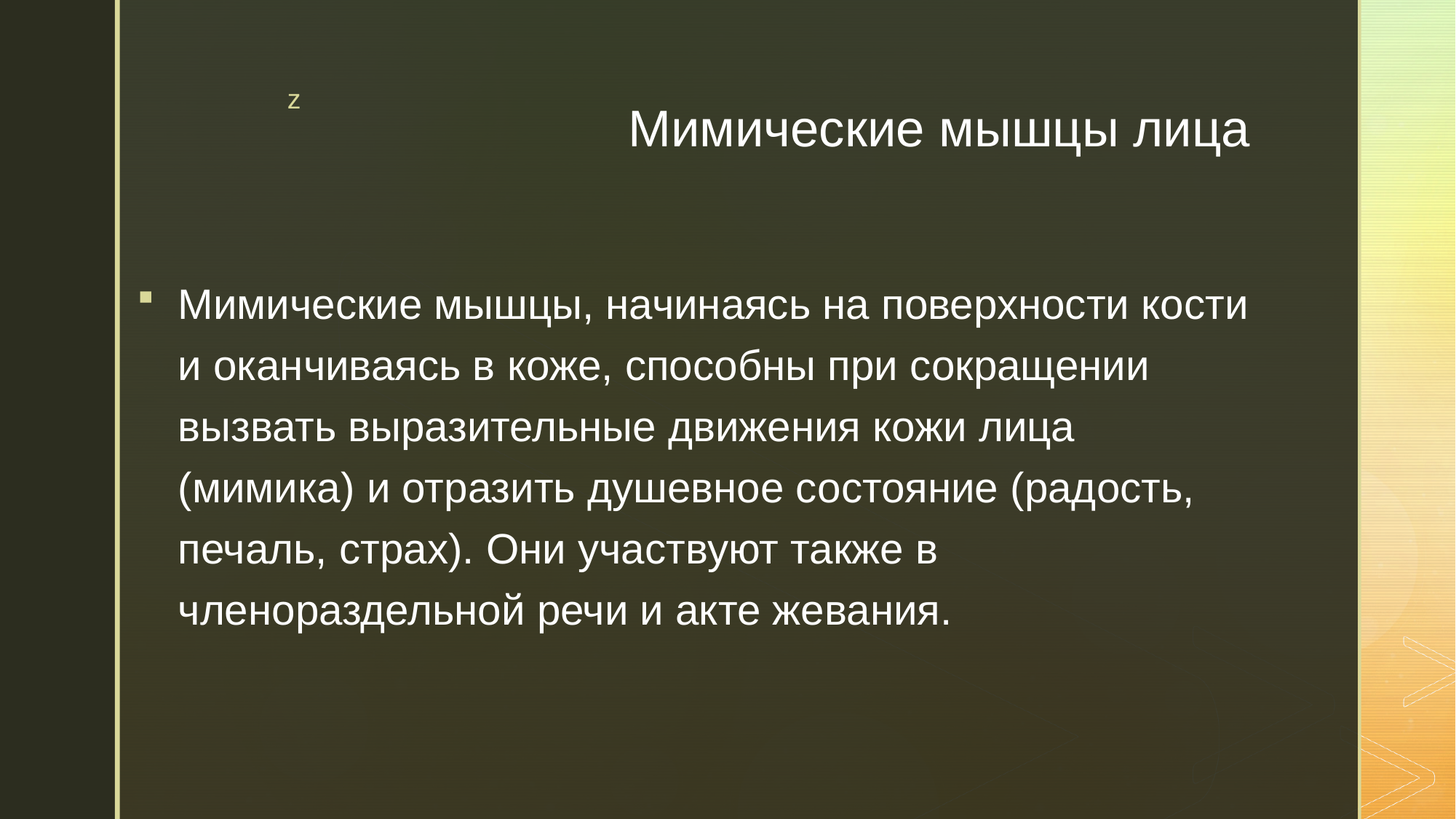

# Мимические мышцы лица
Мимические мышцы, начинаясь на поверхности кости и оканчиваясь в коже, способны при сокращении вызвать выразительные движения кожи лица (мимика) и отразить душевное состояние (радость, печаль, страх). Они участвуют также в членораздельной речи и акте жевания.